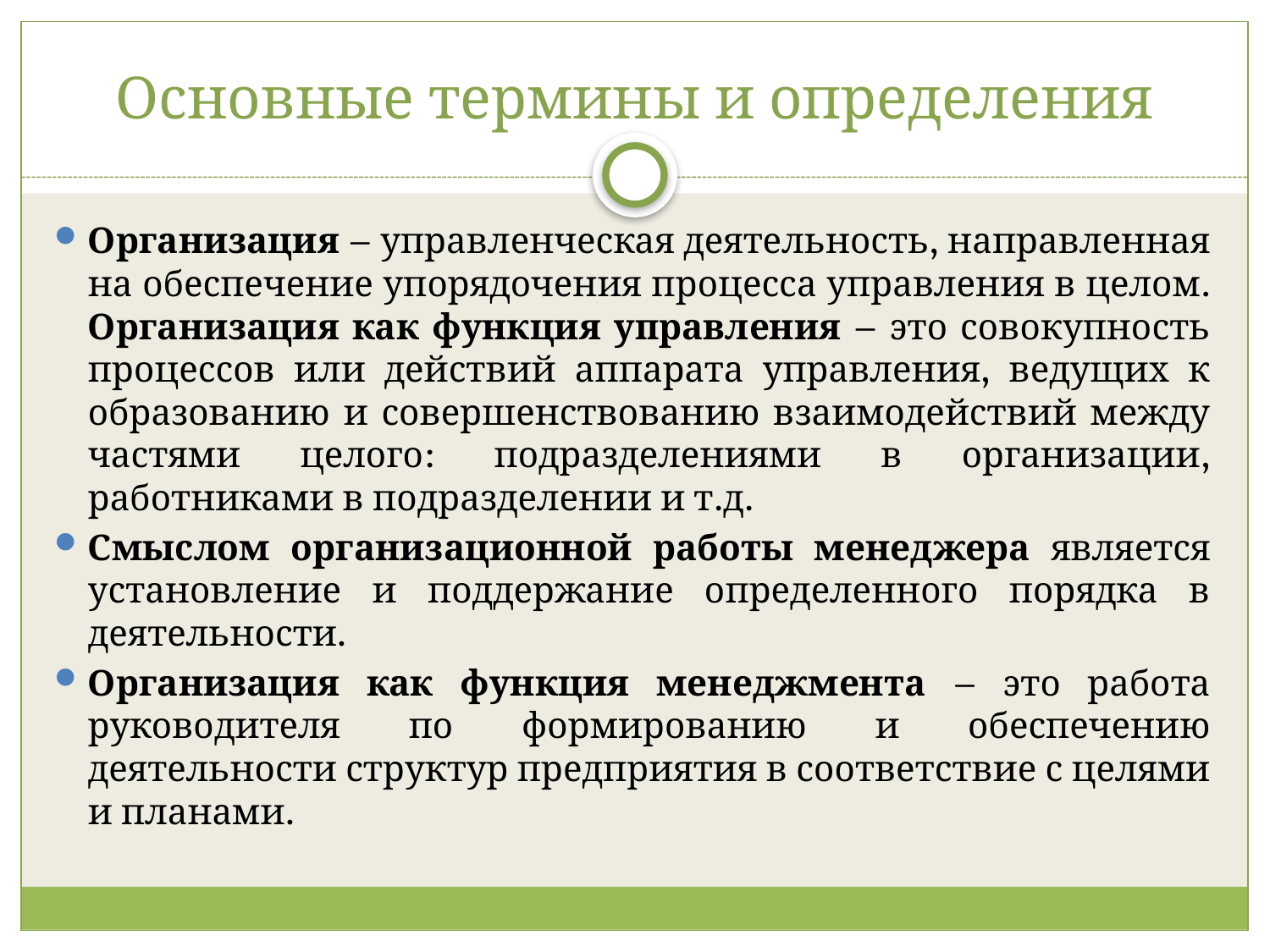

# Основные термины и определения
Организация – управленческая деятельность, направленная на обеспечение упорядочения процесса управления в целом. Организация как функция управления – это совокупность процессов или действий аппарата управления, ведущих к образованию и совершенствованию взаимодействий между частями целого: подразделениями в организации, работниками в подразделении и т.д.
Смыслом организационной работы менеджера является установление и поддержание определенного порядка в деятельности.
Организация как функция менеджмента – это работа руководителя по формированию и обеспечению деятельности структур предприятия в соответствие с целями и планами.